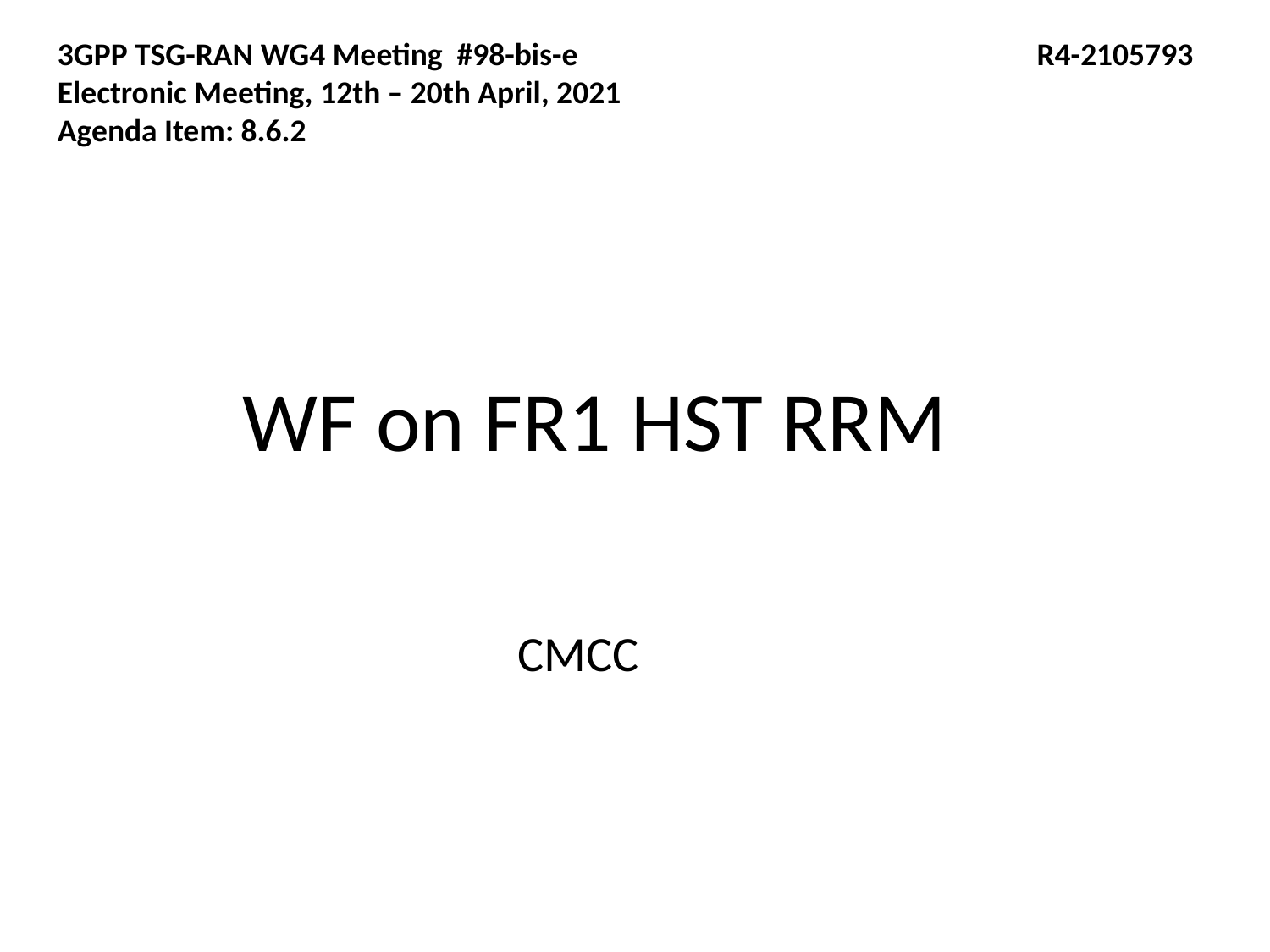

3GPP TSG-RAN WG4 Meeting  #98-bis-e	                                                R4-2105793
Electronic Meeting, 12th – 20th April, 2021
Agenda Item: 8.6.2
WF on FR1 HST RRM
CMCC